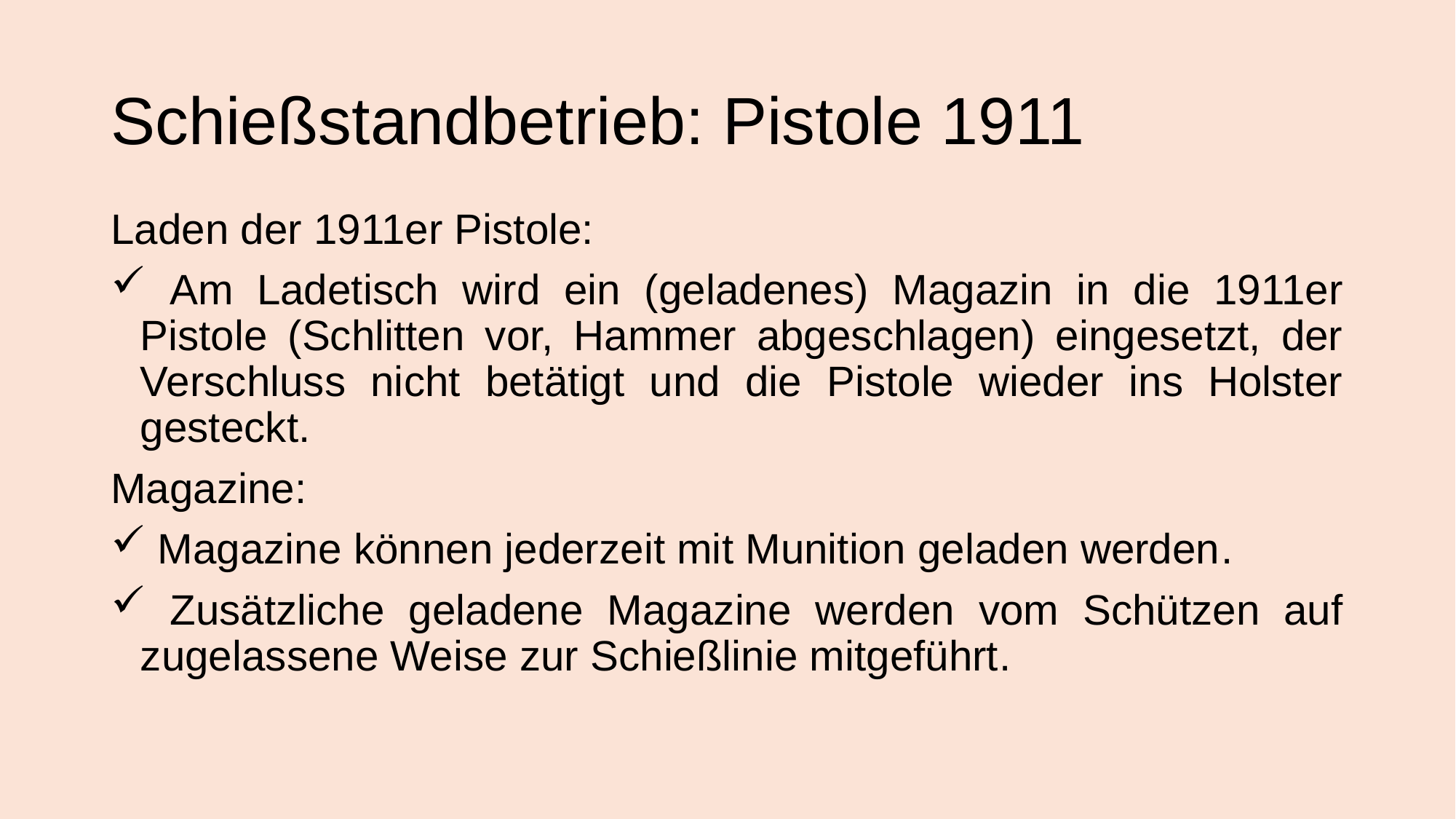

# Schießstandbetrieb: Pistole 1911
Laden der 1911er Pistole:
 Am Ladetisch wird ein (geladenes) Magazin in die 1911er Pistole (Schlitten vor, Hammer abgeschlagen) eingesetzt, der Verschluss nicht betätigt und die Pistole wieder ins Holster gesteckt.
Magazine:
 Magazine können jederzeit mit Munition geladen werden.
 Zusätzliche geladene Magazine werden vom Schützen auf zugelassene Weise zur Schießlinie mitgeführt.